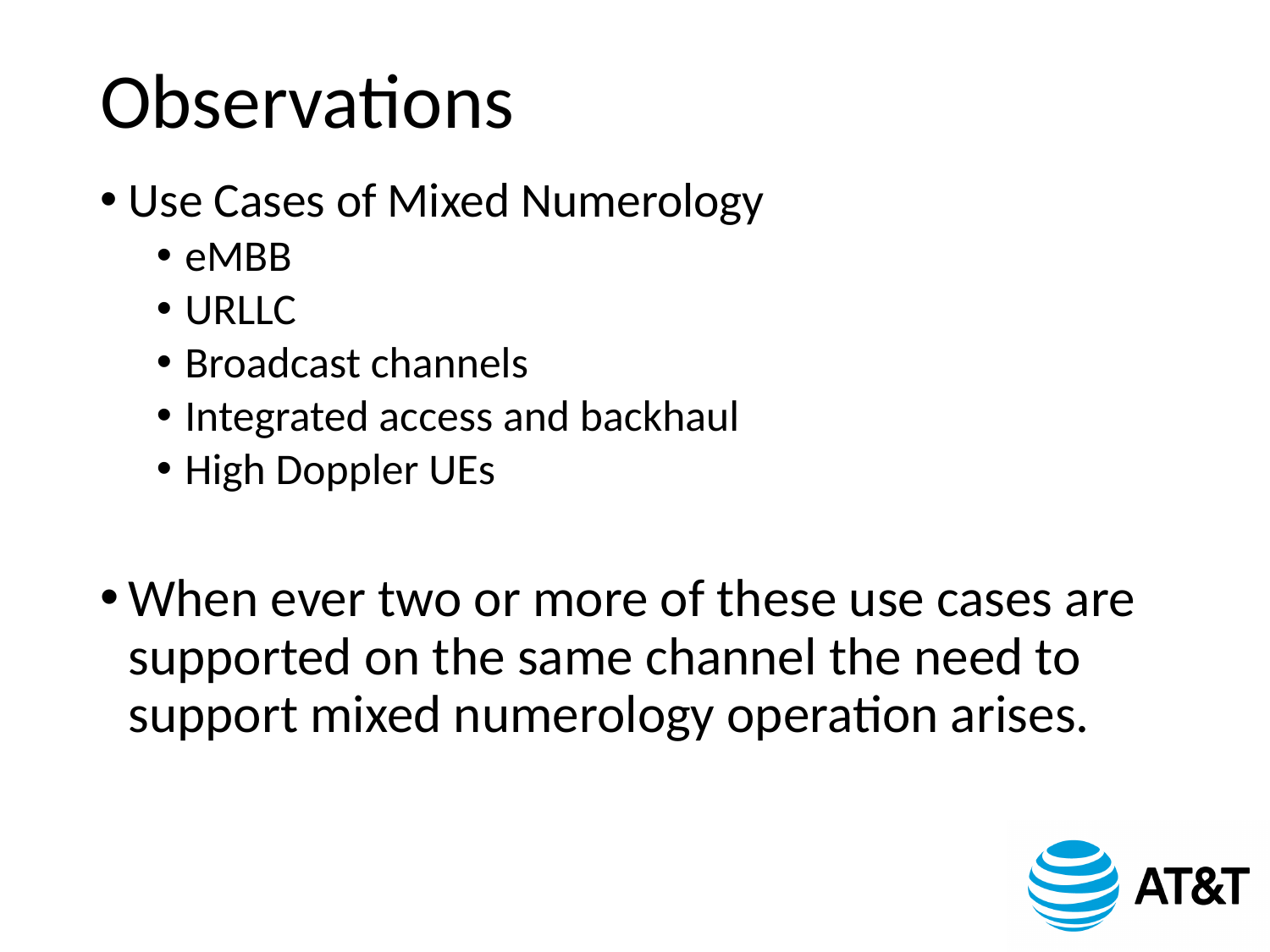

# Observations
Use Cases of Mixed Numerology
eMBB
URLLC
Broadcast channels
Integrated access and backhaul
High Doppler UEs

When ever two or more of these use cases are supported on the same channel the need to support mixed numerology operation arises.